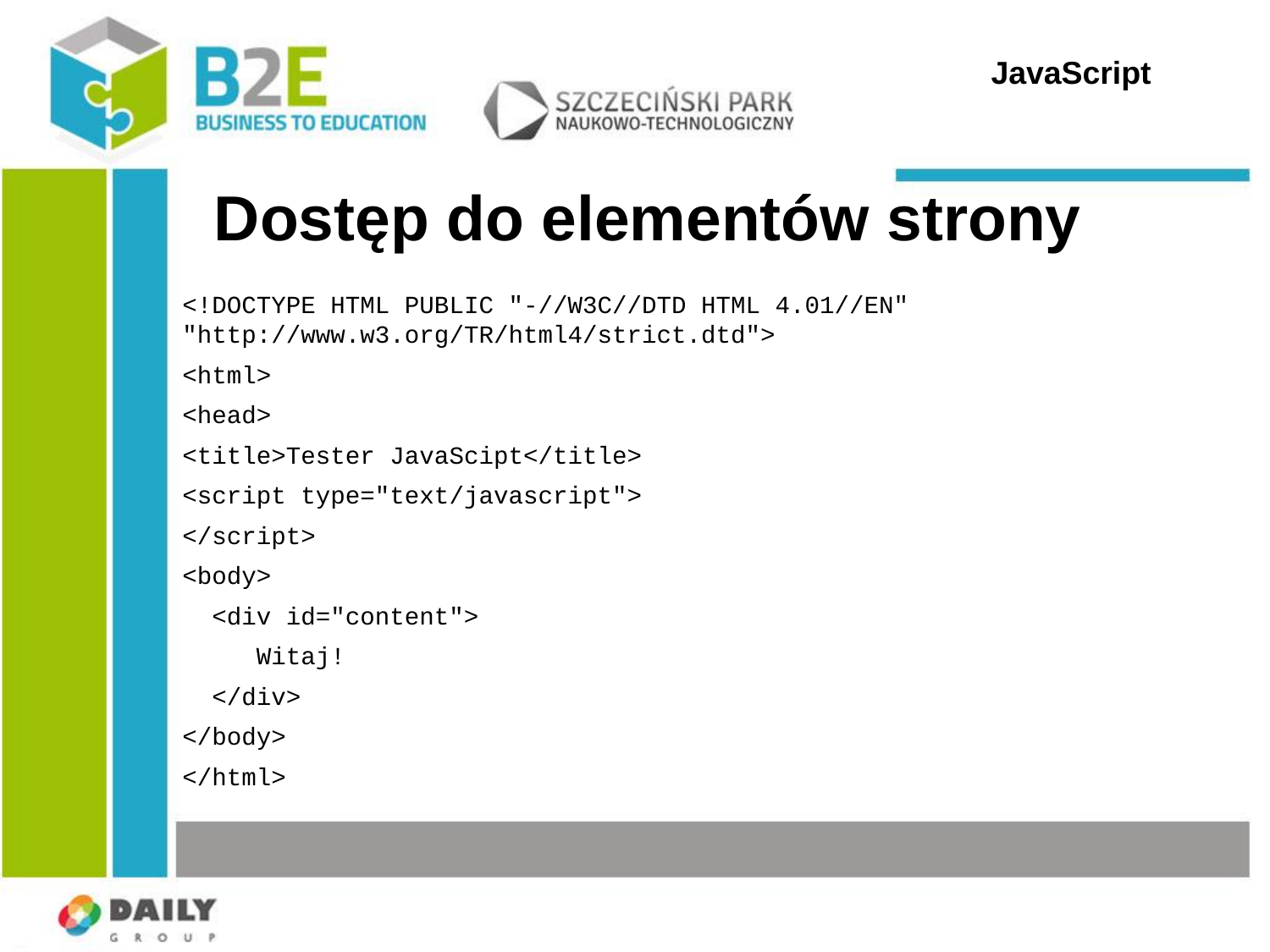

JavaScript
Dostęp do elementów strony
<!DOCTYPE HTML PUBLIC "-//W3C//DTD HTML 4.01//EN" "http://www.w3.org/TR/html4/strict.dtd">
<html>
<head>
<title>Tester JavaScipt</title>
<script type="text/javascript">
</script>
<body>
  <div id="content">
     Witaj!
  </div>
</body>
</html>